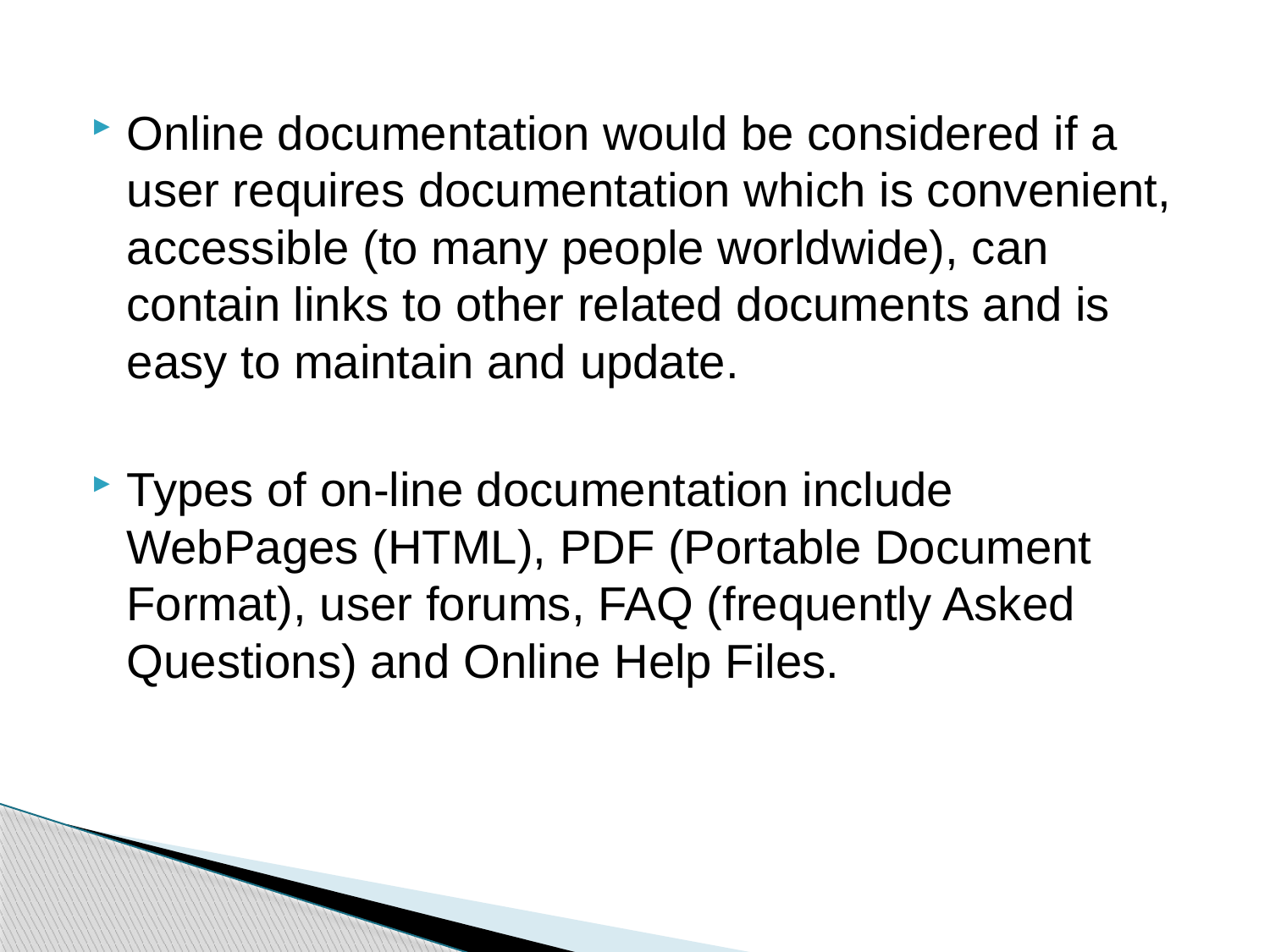

Online documentation would be considered if a user requires documentation which is convenient, accessible (to many people worldwide), can contain links to other related documents and is easy to maintain and update.

Types of on-line documentation include WebPages (HTML), PDF (Portable Document Format), user forums, FAQ (frequently Asked Questions) and Online Help Files.